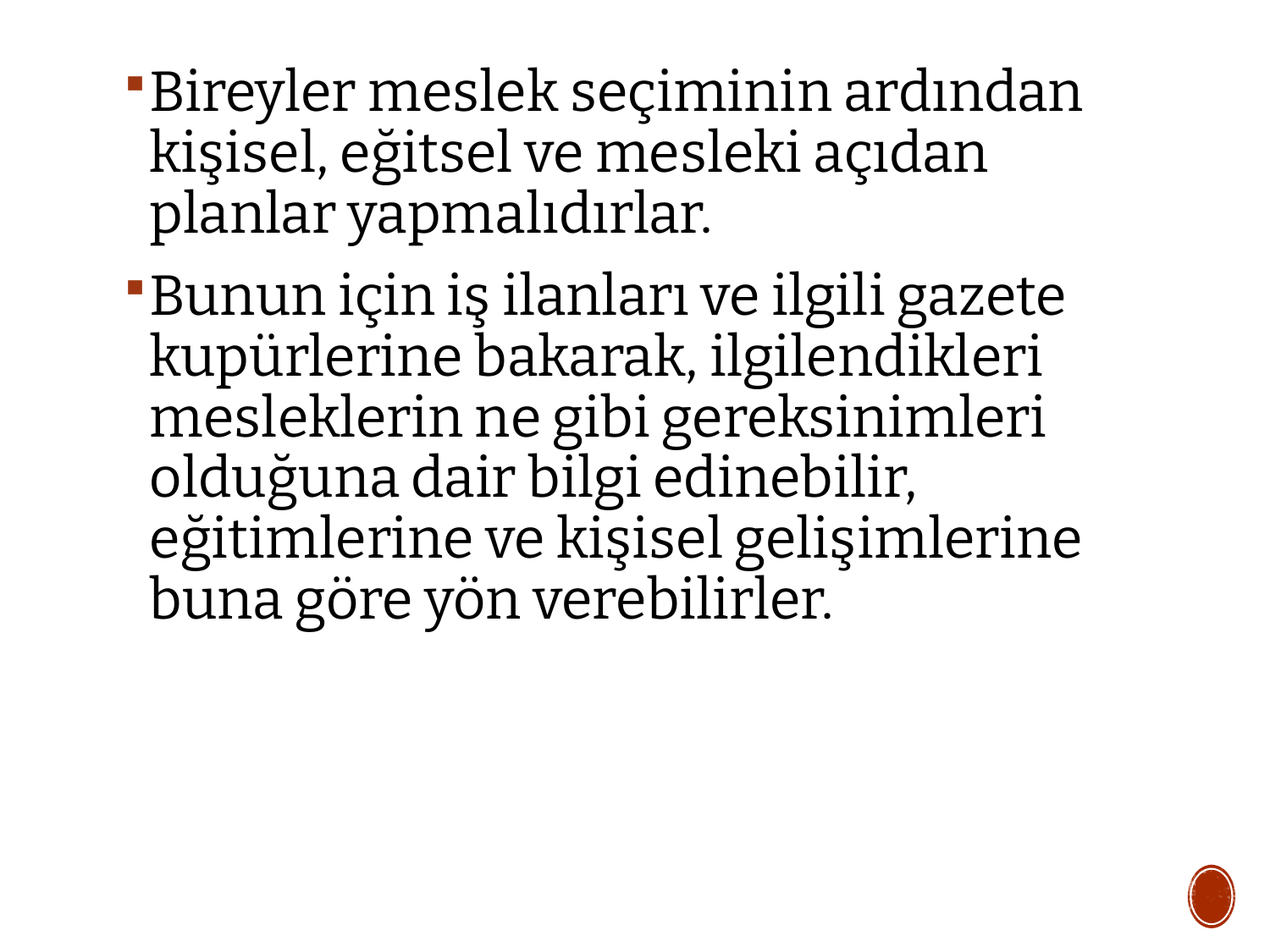

Bireyler meslek seçiminin ardından kişisel, eğitsel ve mesleki açıdan planlar yapmalıdırlar.
Bunun için iş ilanları ve ilgili gazete kupürlerine bakarak, ilgilendikleri mesleklerin ne gibi gereksinimleri olduğuna dair bilgi edinebilir, eğitimlerine ve kişisel gelişimlerine buna göre yön verebilirler.